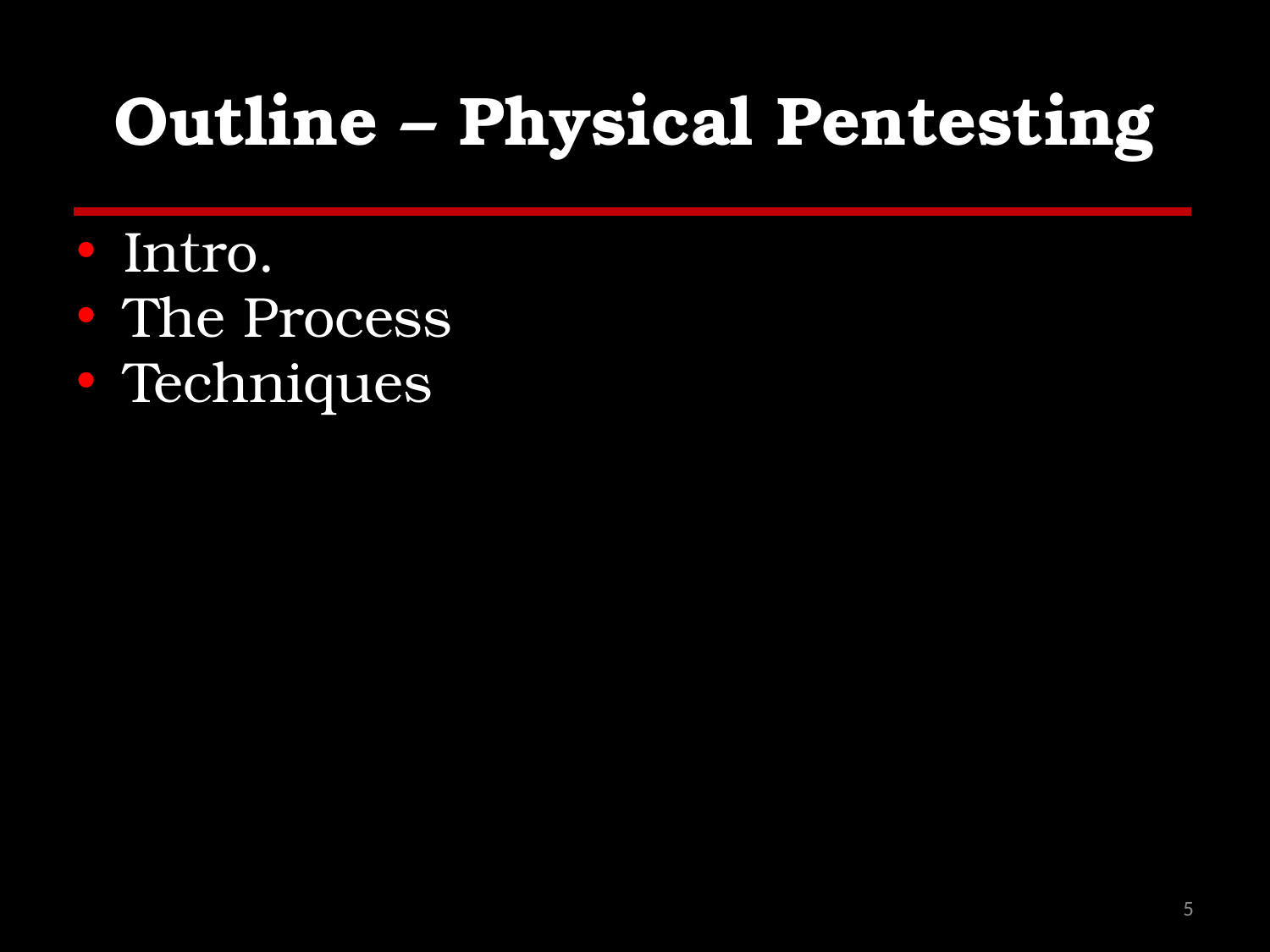

# Outline – Physical Pentesting
Intro.
The Process
Techniques
5